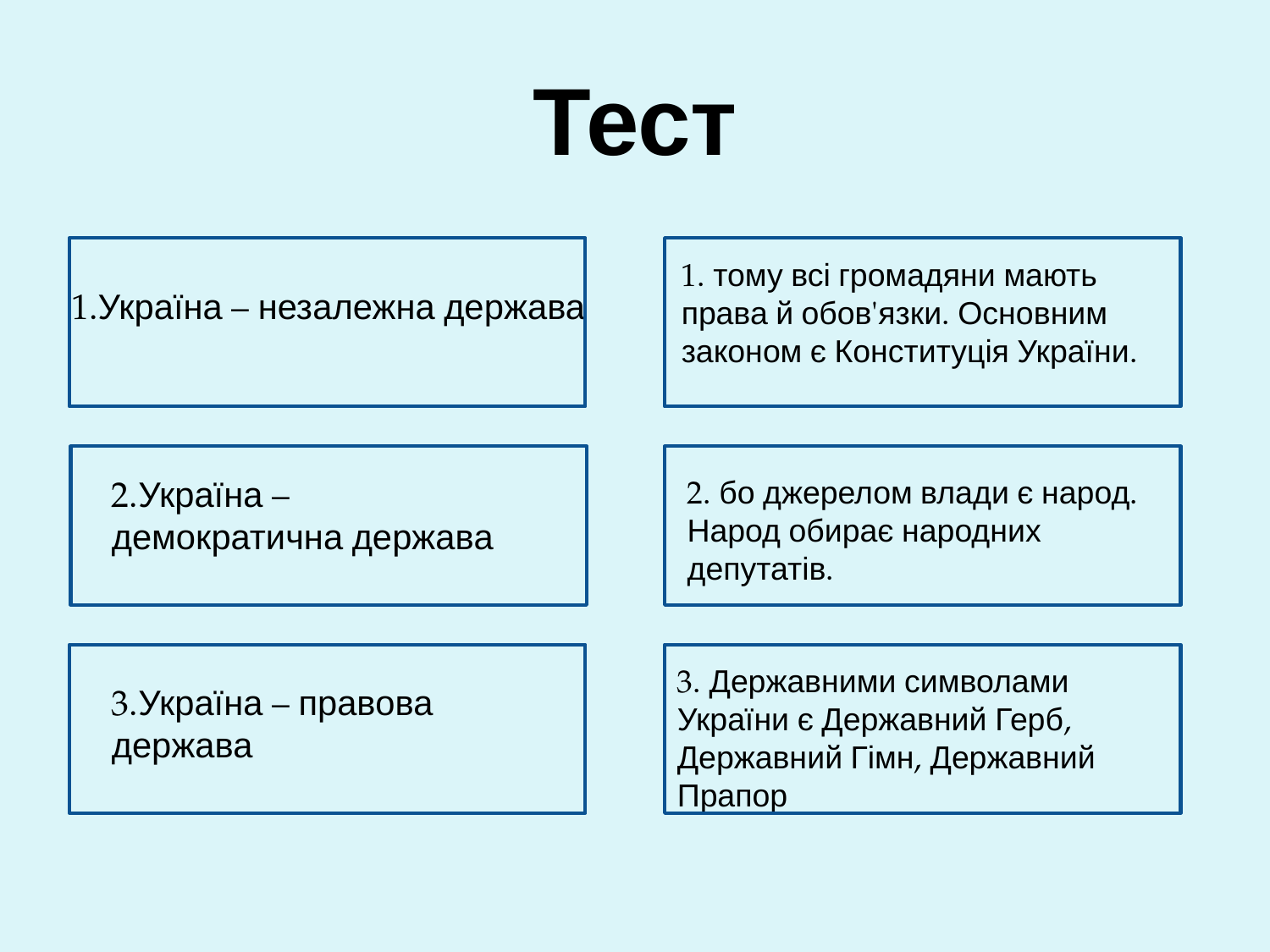

# Тест

1. тому всі громадяни мають права й обов'язки. Основним законом є Конституція України.
1.Україна – незалежна держава

2.Україна – демократична держава
2. бо джерелом влади є народ. Народ обирає народних депутатів.

3. Державними символами України є Державний Герб, Державний Гімн, Державний Прапор
3.Україна – правова держава